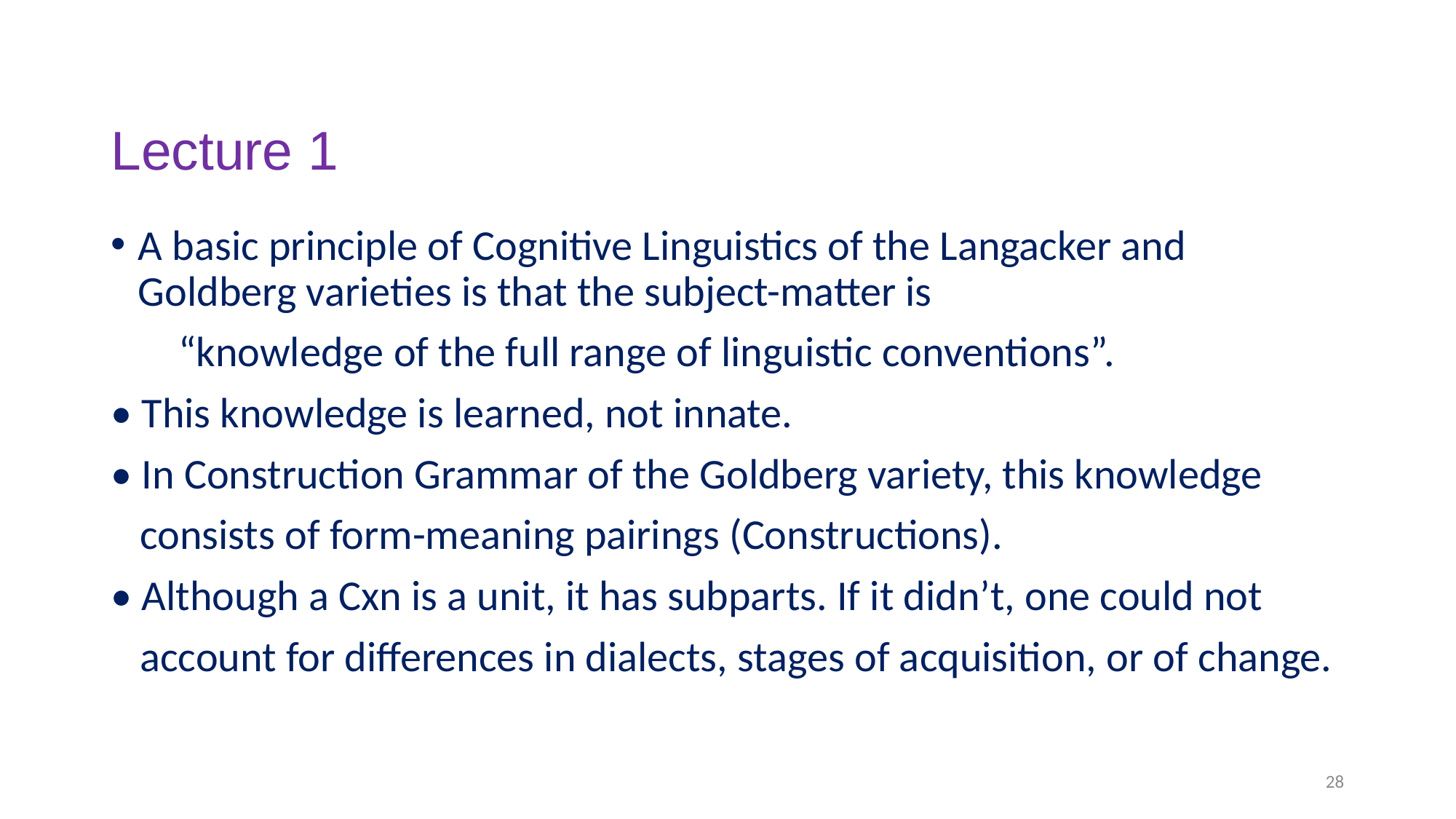

# Lecture 1
A basic principle of Cognitive Linguistics of the Langacker and Goldberg varieties is that the subject-matter is
       “knowledge of the full range of linguistic conventions”.
• This knowledge is learned, not innate.
• In Construction Grammar of the Goldberg variety, this knowledge
   consists of form-meaning pairings (Constructions).
• Although a Cxn is a unit, it has subparts. If it didn’t, one could not
   account for differences in dialects, stages of acquisition, or of change.

28